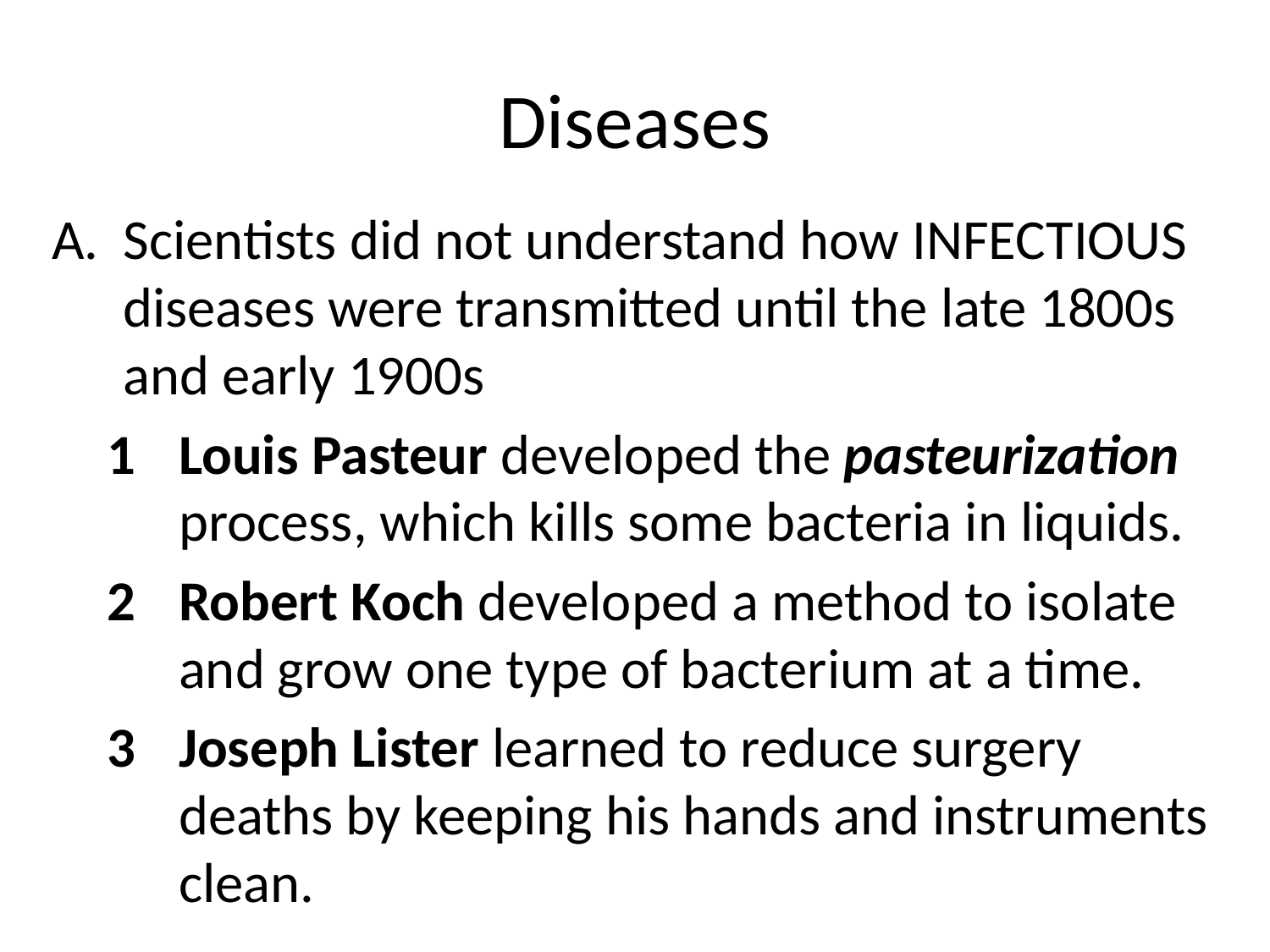

# Diseases
Scientists did not understand how INFECTIOUS diseases were transmitted until the late 1800s and early 1900s
Louis Pasteur developed the pasteurization process, which kills some bacteria in liquids.
Robert Koch developed a method to isolate and grow one type of bacterium at a time.
Joseph Lister learned to reduce surgery deaths by keeping his hands and instruments clean.